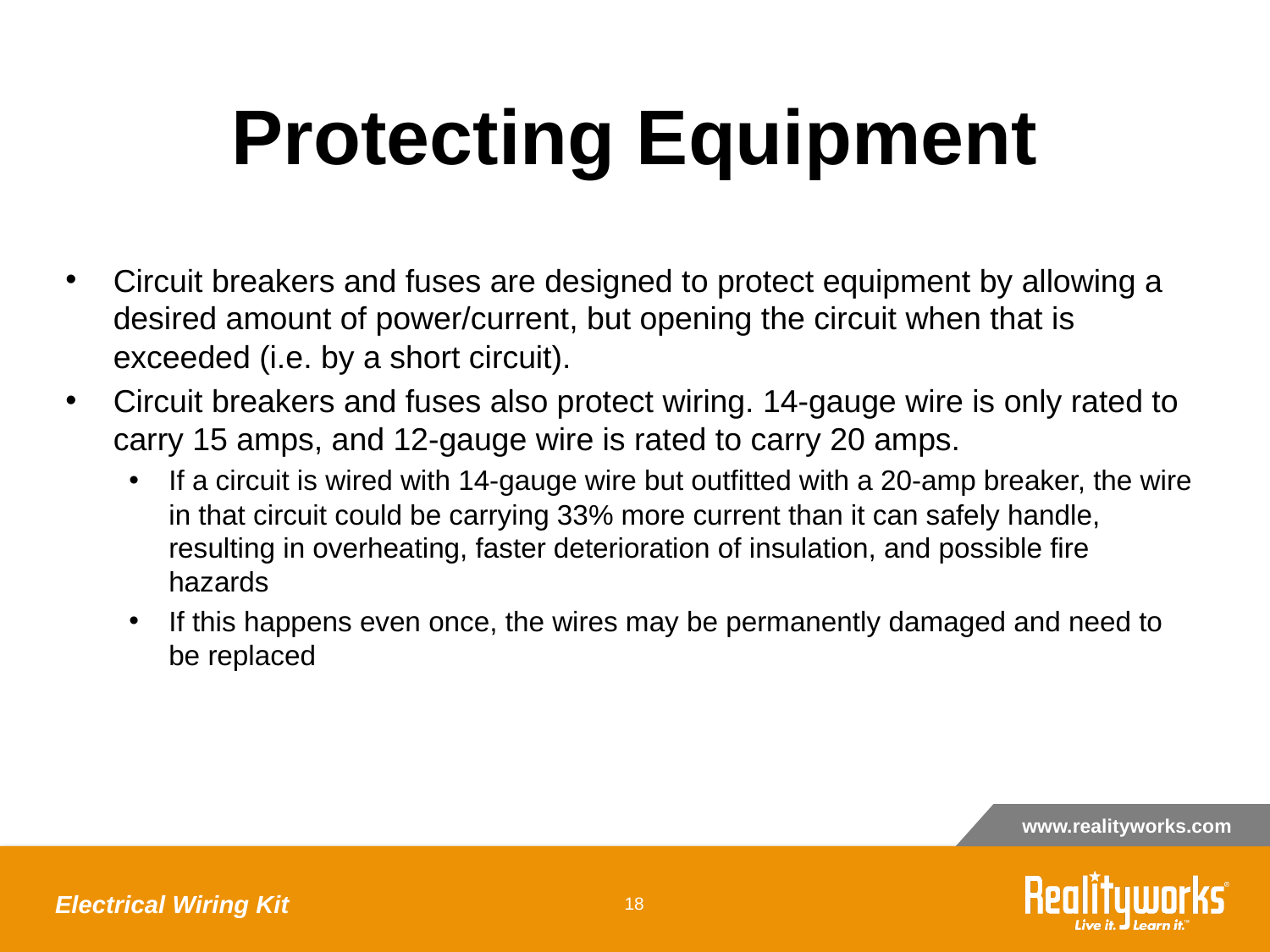

# Protecting Equipment
Circuit breakers and fuses are designed to protect equipment by allowing a desired amount of power/current, but opening the circuit when that is exceeded (i.e. by a short circuit).
Circuit breakers and fuses also protect wiring. 14-gauge wire is only rated to carry 15 amps, and 12-gauge wire is rated to carry 20 amps.
If a circuit is wired with 14-gauge wire but outfitted with a 20-amp breaker, the wire in that circuit could be carrying 33% more current than it can safely handle, resulting in overheating, faster deterioration of insulation, and possible fire hazards
If this happens even once, the wires may be permanently damaged and need to be replaced

Electrical Wiring Kit
18